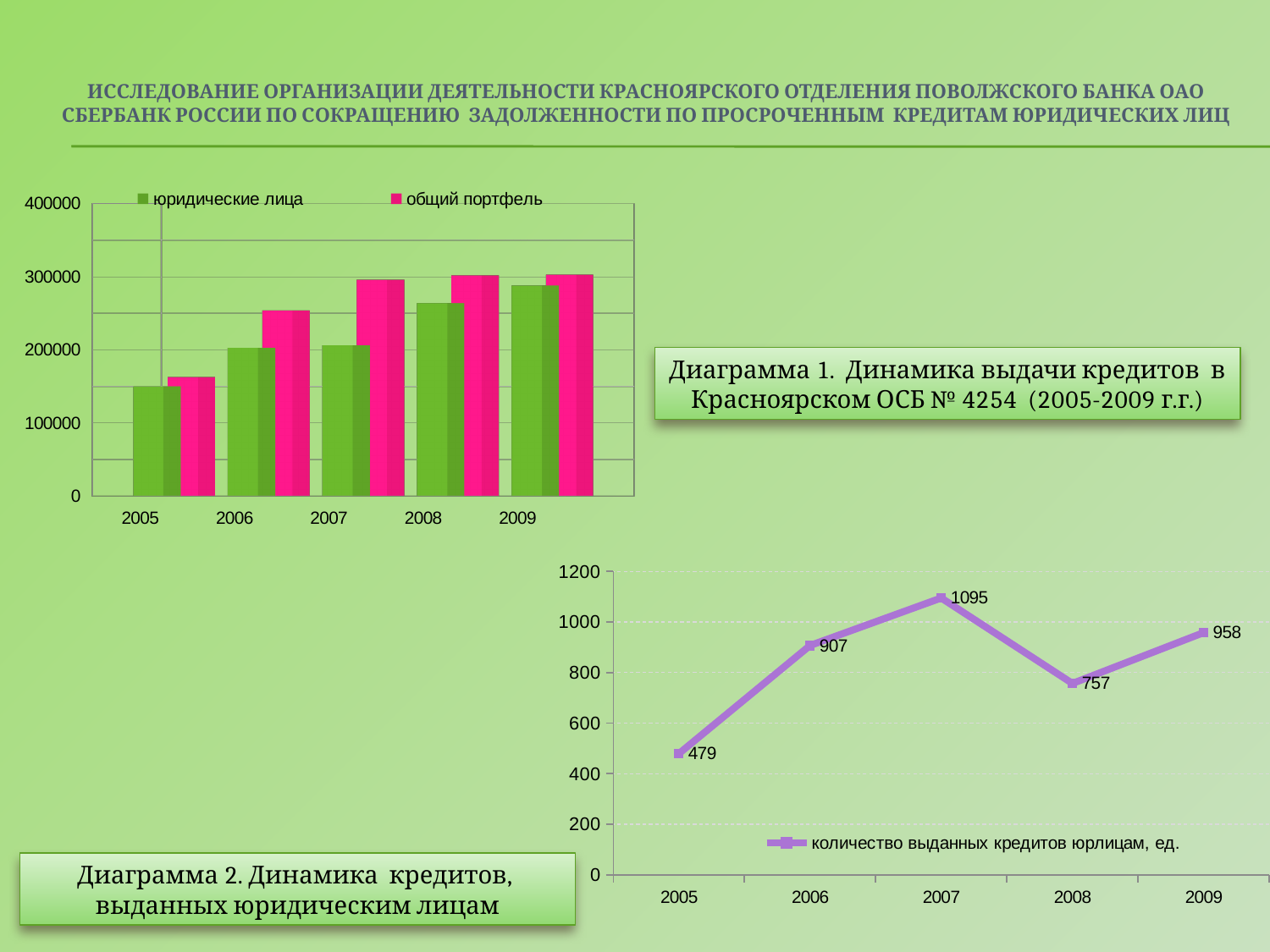

# Исследование организации деятельности Красноярского отделения Поволжского банка ОАО Сбербанк России по сокращению  задолженности по просроченным  кредитам юридических лиц

[unsupported chart]

Диаграмма 1.  Динамика выдачи кредитов  в Красноярском ОСБ № 4254  (2005-2009 г.г.)

### Chart

| Category | количество выданных кредитов юрлицам, ед. |
|---|---|
| 2005 | 479.0 |
| 2006 | 907.0 |
| 2007 | 1095.0 |
| 2008 | 757.0 |
| 2009 | 958.0 |
Диаграмма 2. Динамика  кредитов,  выданных юридическим лицам